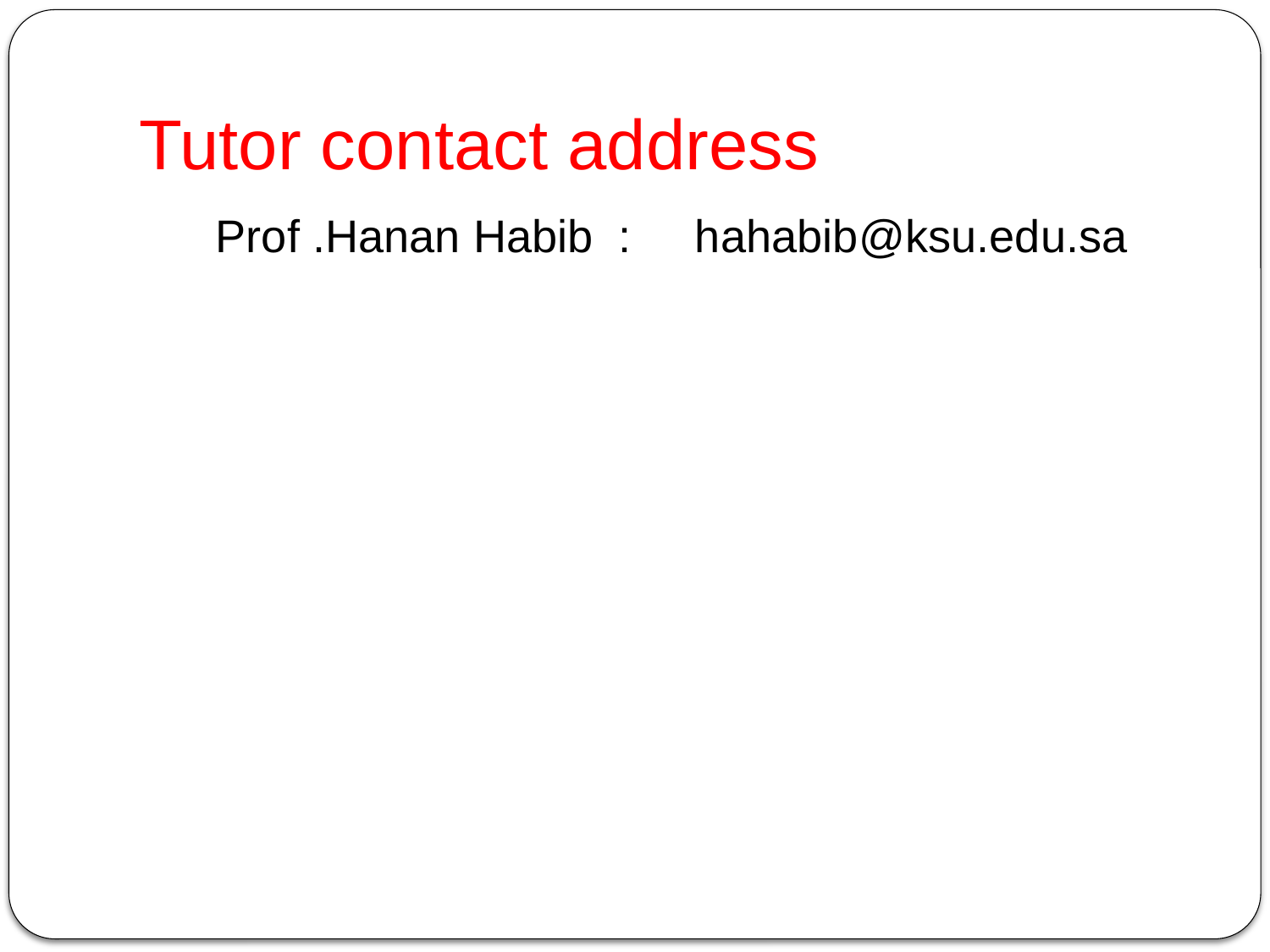

# Tutor contact address
      Prof .Hanan Habib  :     hahabib@ksu.edu.sa